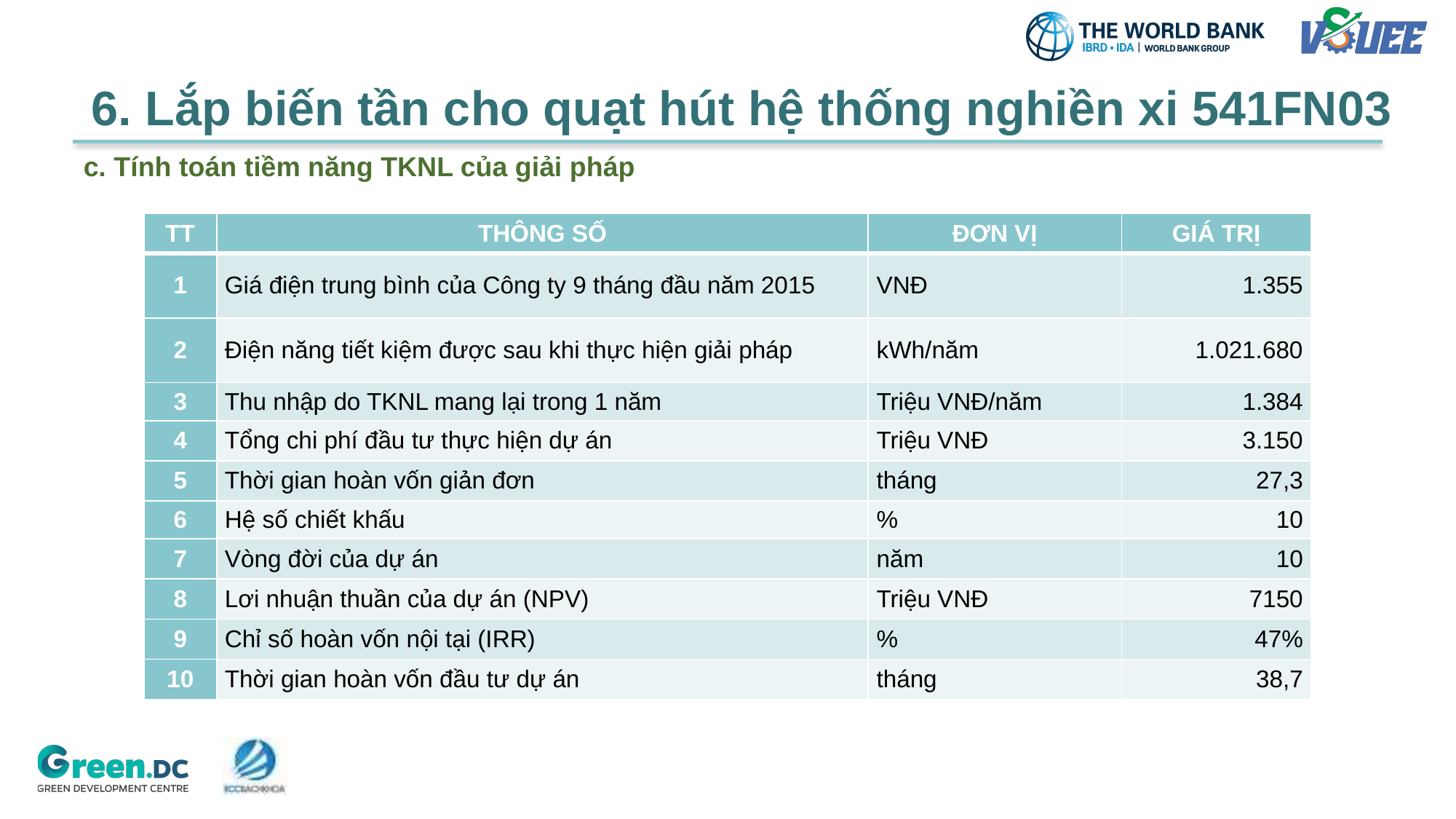

# 6. Lắp biến tần cho quạt hút hệ thống nghiền xi 541FN03
c. Tính toán tiềm năng TKNL của giải pháp
| TT | THÔNG SỐ | ĐƠN VỊ | GIÁ TRỊ |
| --- | --- | --- | --- |
| 1 | Giá điện trung bình của Công ty 9 tháng đầu năm 2015 | VNĐ | 1.355 |
| 2 | Điện năng tiết kiệm được sau khi thực hiện giải pháp | kWh/năm | 1.021.680 |
| 3 | Thu nhập do TKNL mang lại trong 1 năm | Triệu VNĐ/năm | 1.384 |
| 4 | Tổng chi phí đầu tư thực hiện dự án | Triệu VNĐ | 3.150 |
| 5 | Thời gian hoàn vốn giản đơn | tháng | 27,3 |
| 6 | Hệ số chiết khấu | % | 10 |
| 7 | Vòng đời của dự án | năm | 10 |
| 8 | Lơi nhuận thuần của dự án (NPV) | Triệu VNĐ | 7150 |
| 9 | Chỉ số hoàn vốn nội tại (IRR) | % | 47% |
| 10 | Thời gian hoàn vốn đầu tư dự án | tháng | 38,7 |